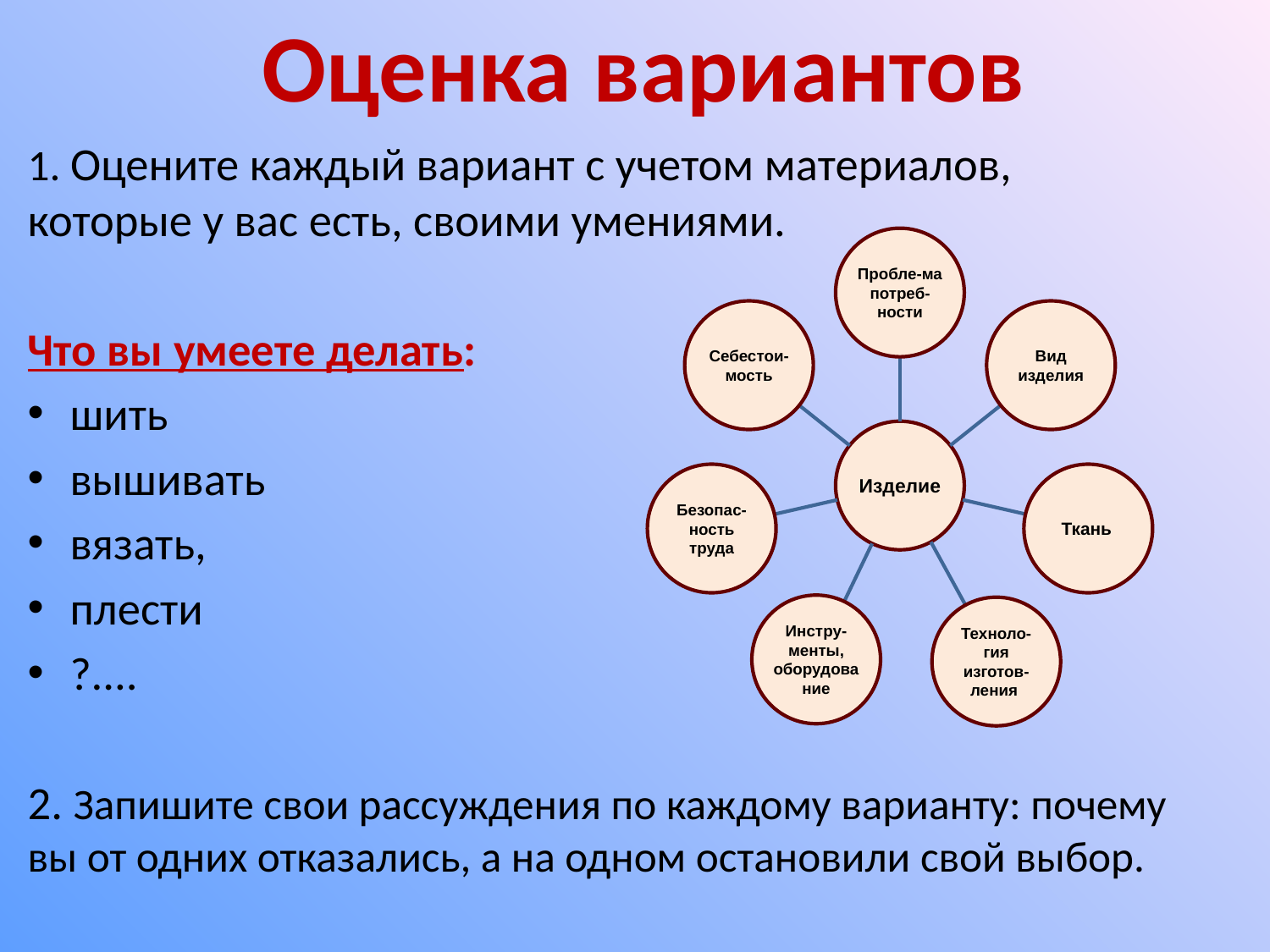

Оценка вариантов
1. Оцените каждый вариант с учетом материалов, которые у вас есть, своими умениями.

Что вы умеете делать:
шить
вышивать
вязать,
плести
?....

2. Запишите свои рассуждения по каждому варианту: почему вы от одних отказались, а на одном остановили свой выбор.

Изделие

Пробле-ма потреб-ности

Вид изделия

Ткань

Техноло-гия изготов-ления

Инстру-менты, оборудование

Безопас-ность
труда

Себестои-мость